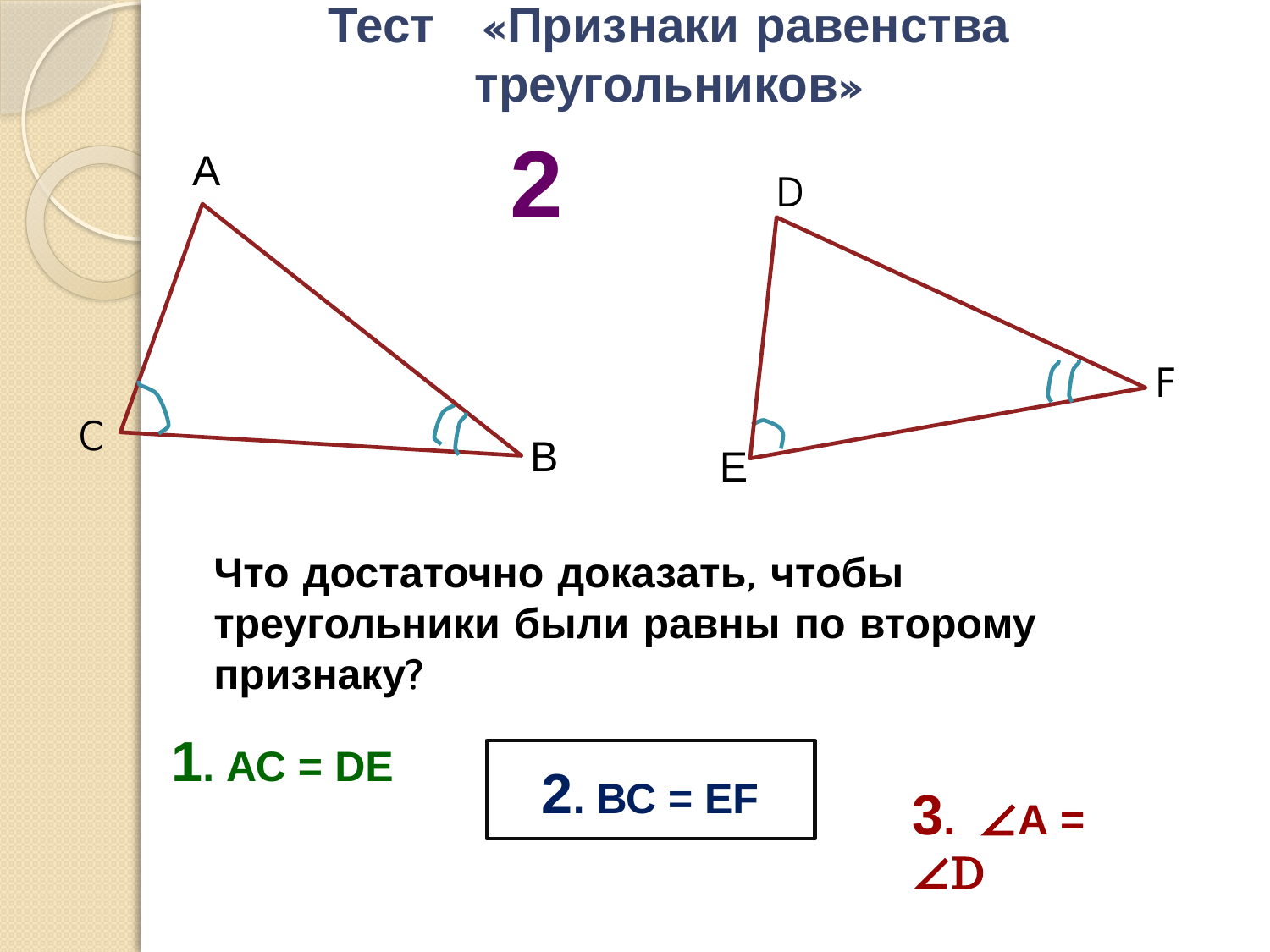

# Тест   «Признаки равенства треугольников»
2
А
D

F

C

В
Е
Что достаточно доказать, чтобы треугольники были равны по второму признаку?
1. АС = DЕ

2. ВС = ЕF
3.  ∠А = ∠D